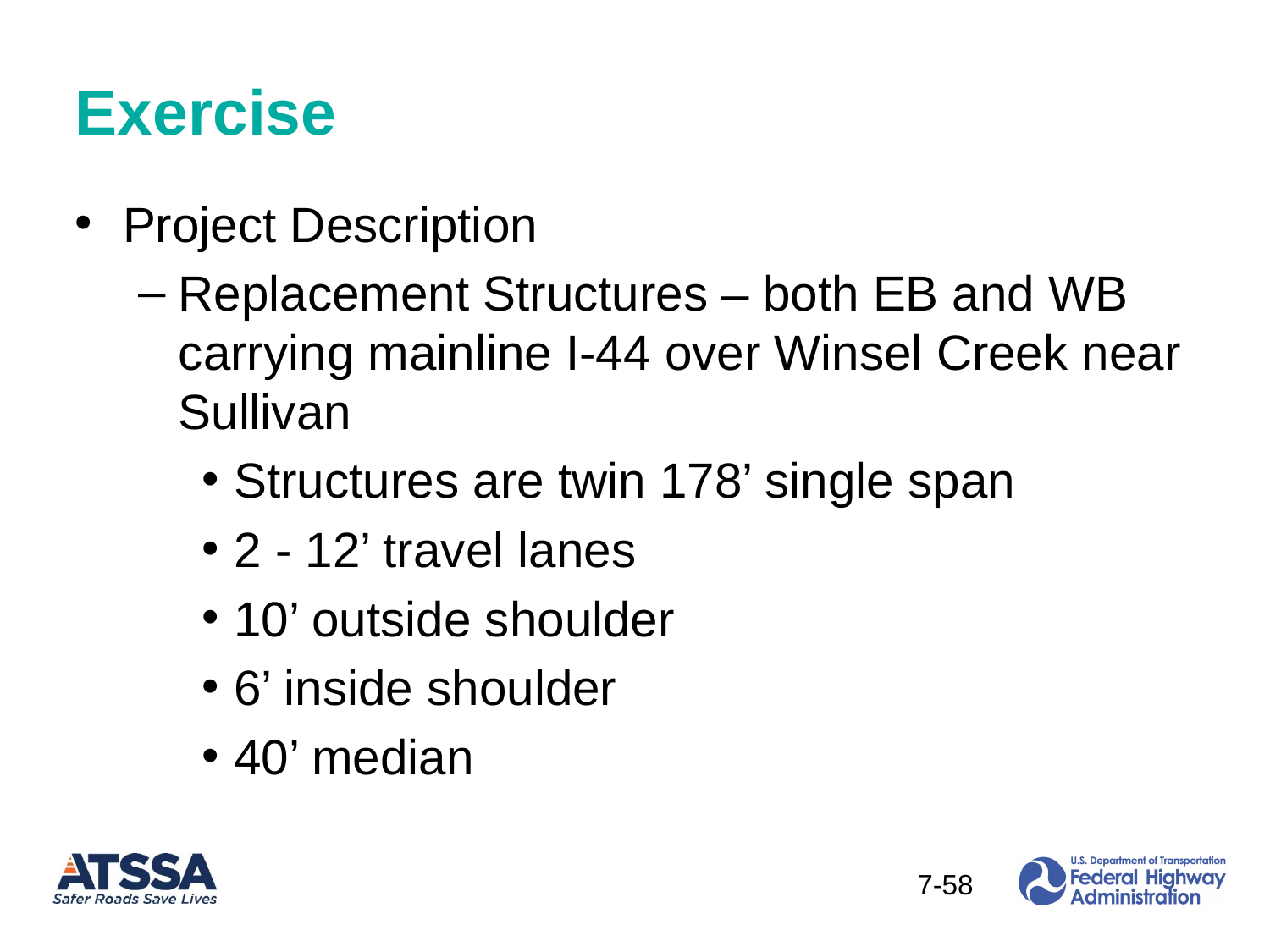

# Exercise
Project Description
Replacement Structures – both EB and WB carrying mainline I-44 over Winsel Creek near Sullivan
Structures are twin 178’ single span
2 - 12’ travel lanes
10’ outside shoulder
6’ inside shoulder
40’ median